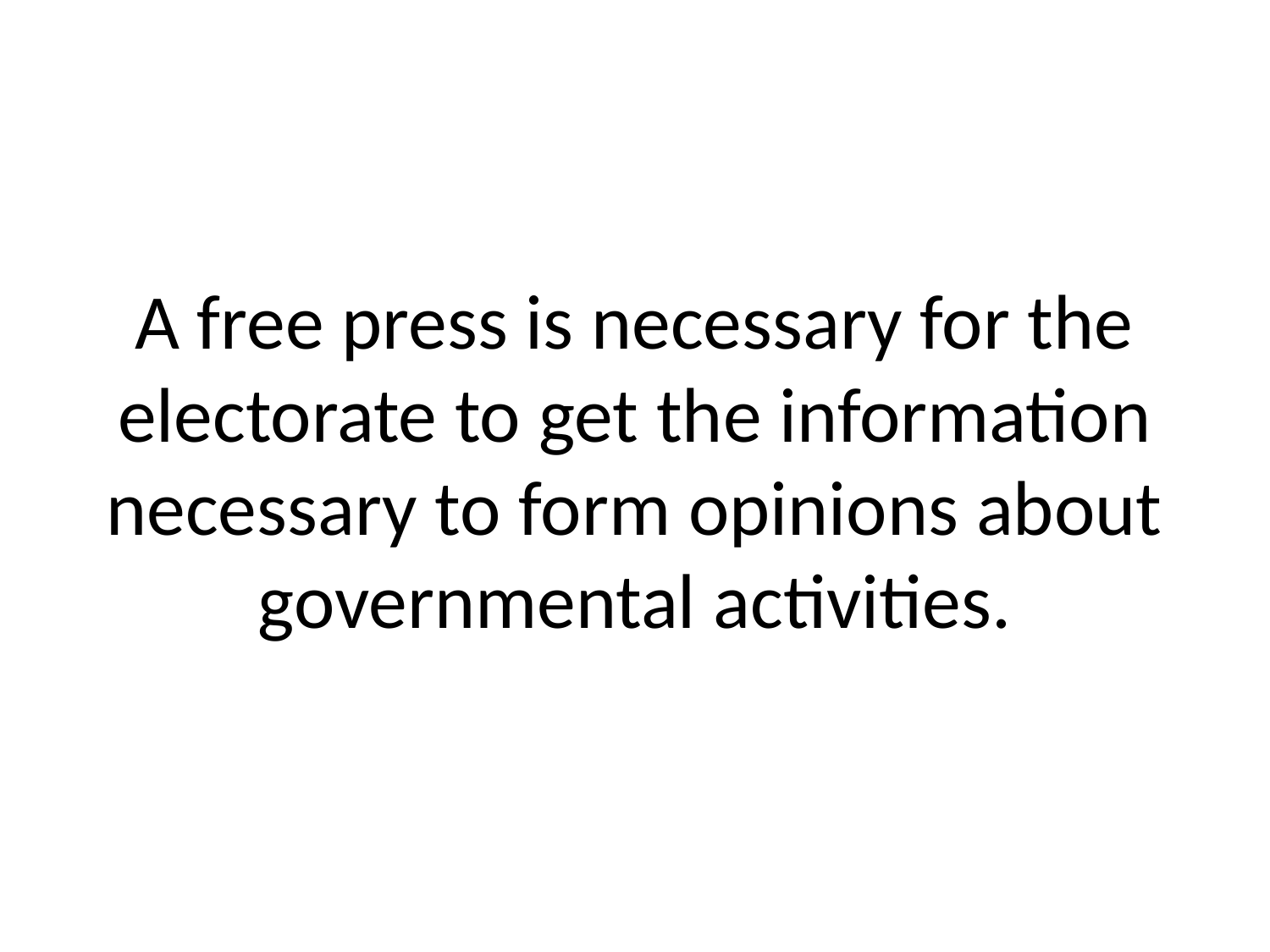

# A free press is necessary for the electorate to get the information necessary to form opinions about governmental activities.